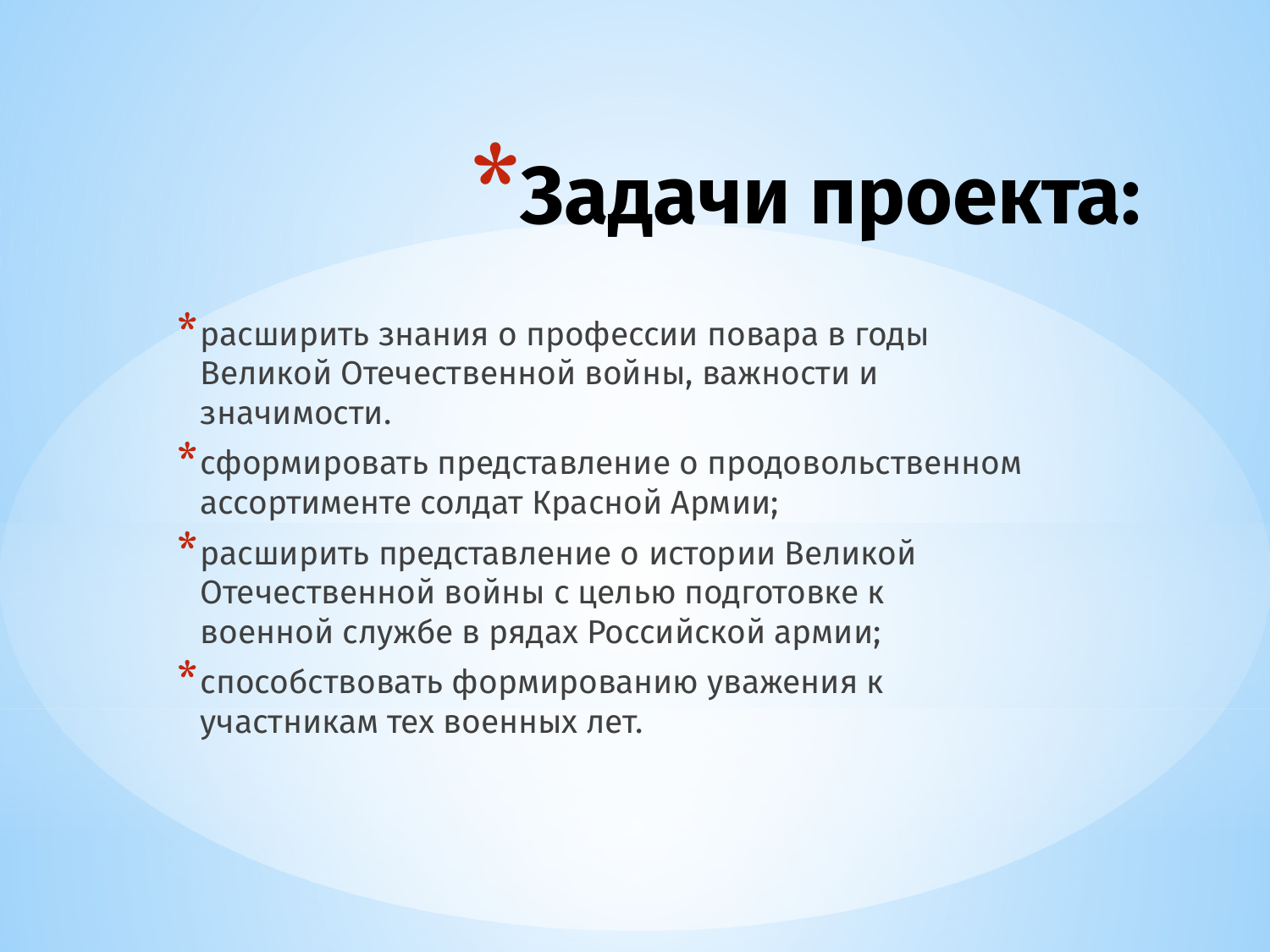

# Задачи проекта:
расширить знания о профессии повара в годы Великой Отечественной войны, важности и значимости.
сформировать представление о продовольственном ассортименте солдат Красной Армии;
расширить представление о истории Великой Отечественной войны с целью подготовке к военной службе в рядах Российской армии;
способствовать формированию уважения к участникам тех военных лет.